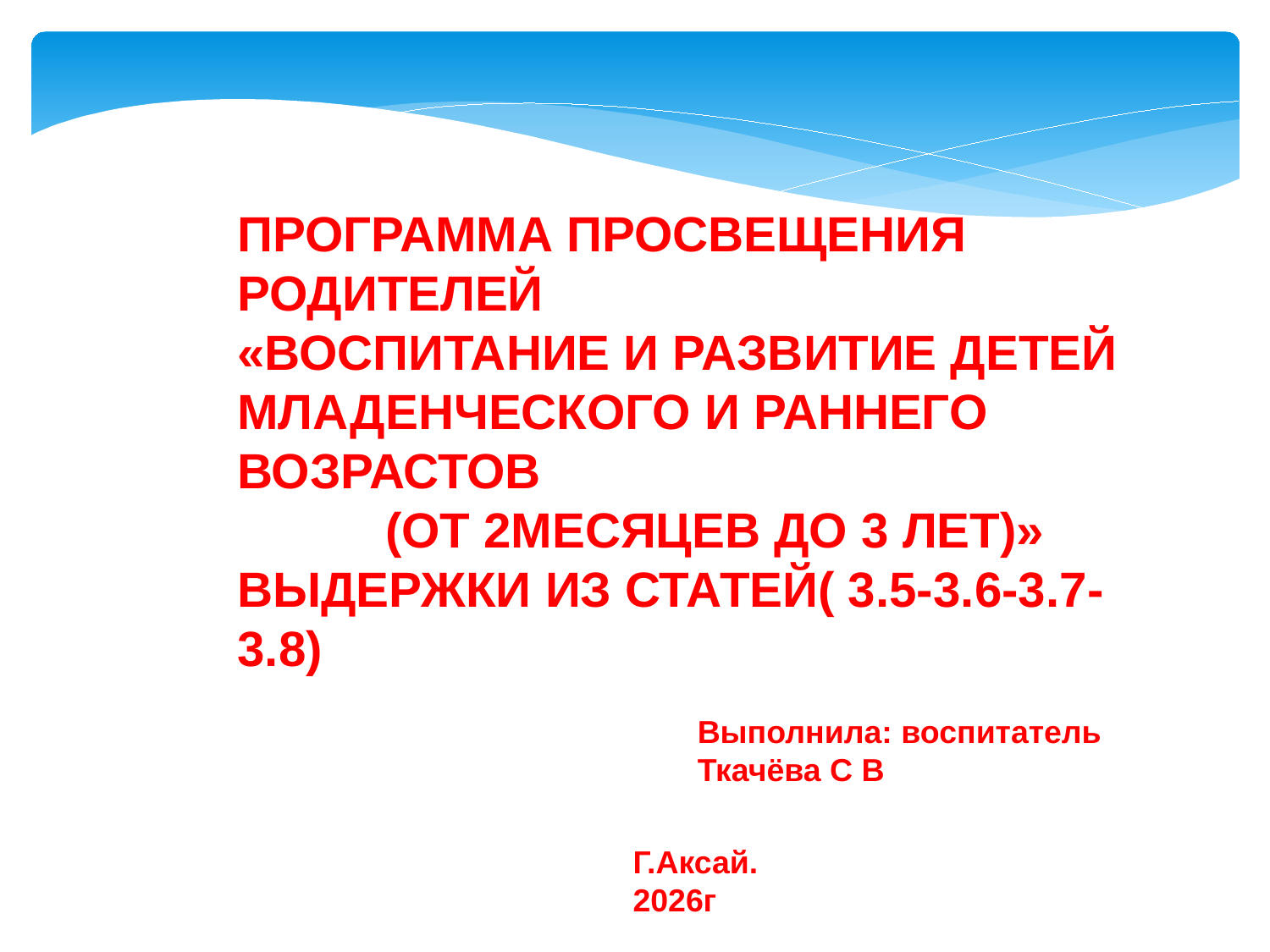

ПРОГРАММА ПРОСВЕЩЕНИЯ РОДИТЕЛЕЙ
«ВОСПИТАНИЕ И РАЗВИТИЕ ДЕТЕЙ
МЛАДЕНЧЕСКОГО И РАННЕГО ВОЗРАСТОВ
 (ОТ 2МЕСЯЦЕВ ДО 3 ЛЕТ)»
ВЫДЕРЖКИ ИЗ СТАТЕЙ( 3.5-3.6-3.7-3.8)
Выполнила: воспитатель
Ткачёва С В
Г.Аксай.
2026г